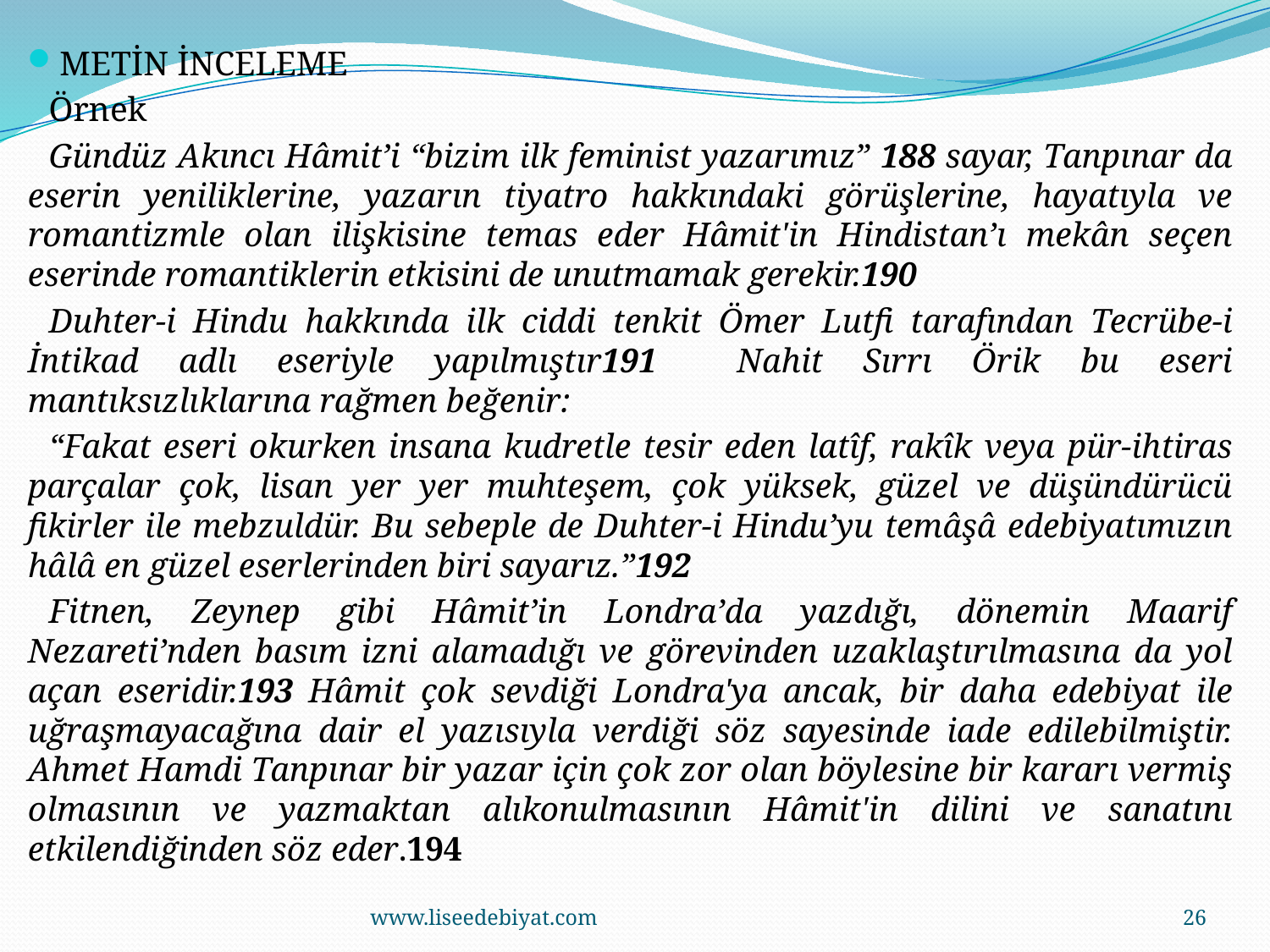

METİN İNCELEME
Örnek
Gündüz Akıncı Hâmit’i “bizim ilk feminist yazarımız” 188 sayar, Tanpınar da eserin yeniliklerine, yazarın tiyatro hakkındaki görüşlerine, hayatıyla ve romantizmle olan ilişkisine temas eder Hâmit'in Hindistan’ı mekân seçen eserinde romantiklerin etkisini de unutmamak gerekir.190
Duhter-i Hindu hakkında ilk ciddi tenkit Ömer Lutfi tarafından Tecrübe-i İntikad adlı eseriyle yapılmıştır191  Nahit Sırrı Örik bu eseri mantıksızlıklarına rağmen beğenir:
“Fakat eseri okurken insana kudretle tesir eden latîf, rakîk veya pür-ihtiras parçalar çok, lisan yer yer muhteşem, çok yüksek, güzel ve düşündürücü fikirler ile mebzuldür. Bu sebeple de Duhter-i Hindu’yu temâşâ edebiyatımızın hâlâ en güzel eserlerinden biri sayarız.”192
Fitnen, Zeynep gibi Hâmit’in Londra’da yazdığı, dönemin Maarif Nezareti’nden basım izni alamadığı ve görevinden uzaklaştırılmasına da yol açan eseridir.193 Hâmit çok sevdiği Londra'ya ancak, bir daha edebiyat ile uğraşmayacağına dair el yazısıyla verdiği söz sayesinde iade edilebilmiştir. Ahmet Hamdi Tanpınar bir yazar için çok zor olan böylesine bir kararı vermiş olmasının ve yazmaktan alıkonulmasının Hâmit'in dilini ve sanatını etkilendiğinden söz eder.194

www.liseedebiyat.com
26